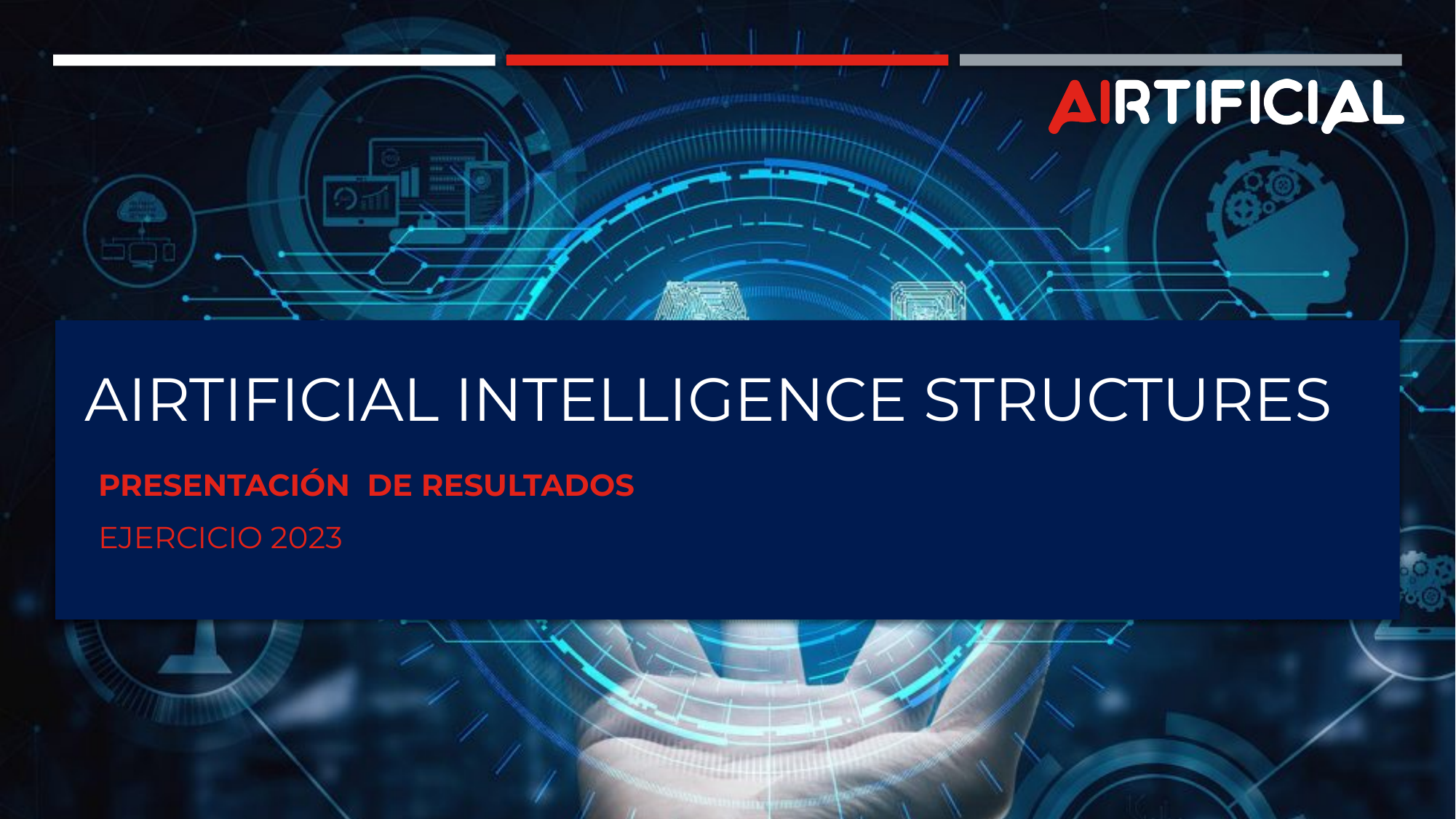

# AIRTIFICIAL INTELLIGENCE STRUCTURES
Presentación  de resultados
Ejercicio 2023